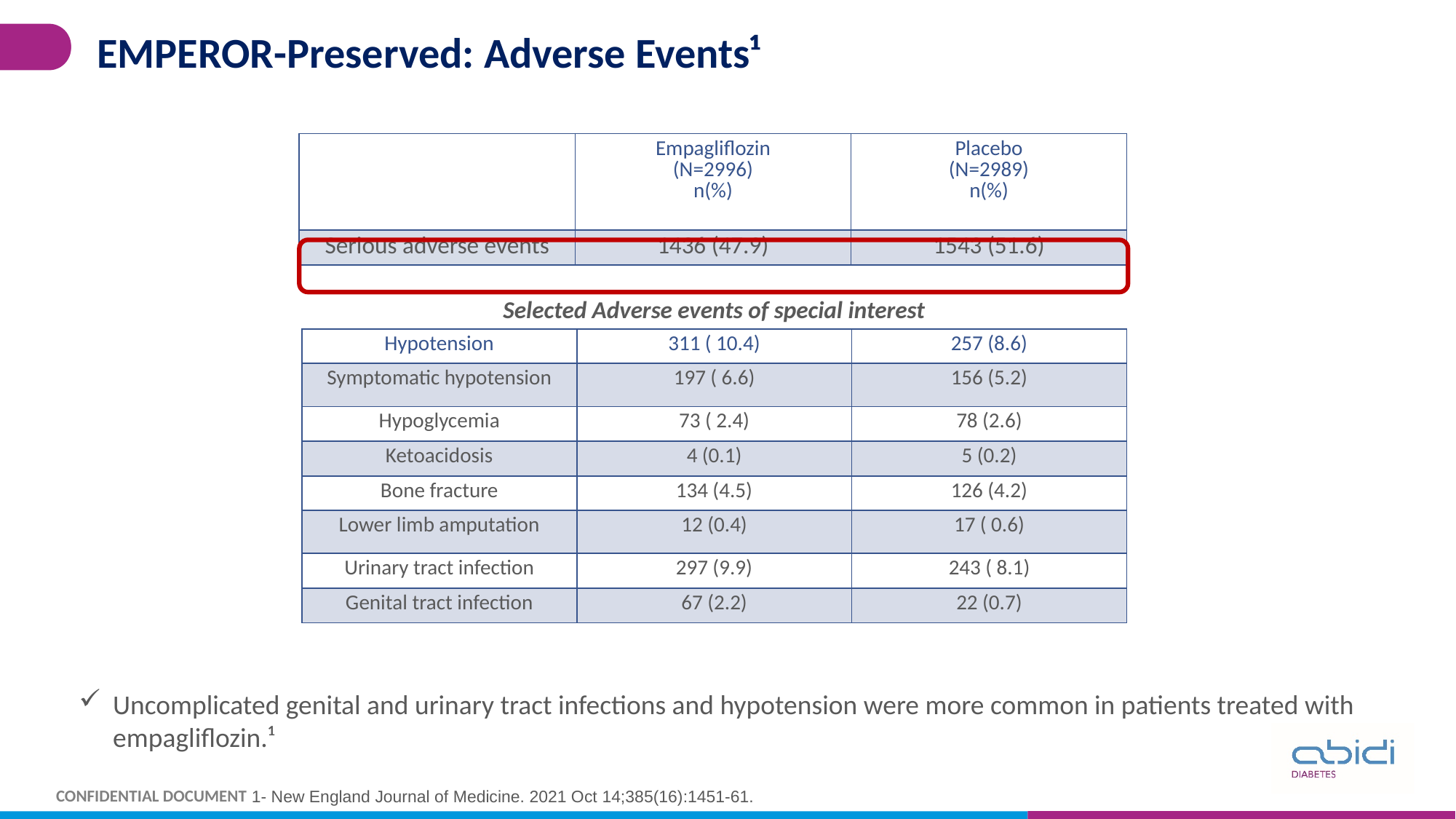

# EMPEROR-Preserved: Adverse Events¹
|  | Empagliflozin (N=2996) n(%) | Placebo (N=2989) n(%) |
| --- | --- | --- |
| Serious adverse events | 1436 (47.9) | 1543 (51.6) |

Selected Adverse events of special interest
| Hypotension | 311 ( 10.4) | 257 (8.6) |
| --- | --- | --- |
| Symptomatic hypotension | 197 ( 6.6) | 156 (5.2) |
| Hypoglycemia | 73 ( 2.4) | 78 (2.6) |
| Ketoacidosis | 4 (0.1) | 5 (0.2) |
| Bone fracture | 134 (4.5) | 126 (4.2) |
| Lower limb amputation | 12 (0.4) | 17 ( 0.6) |
| Urinary tract infection | 297 (9.9) | 243 ( 8.1) |
| Genital tract infection | 67 (2.2) | 22 (0.7) |
Uncomplicated genital and urinary tract infections and hypotension were more common in patients treated with empagliflozin.¹
25
1- New England Journal of Medicine. 2021 Oct 14;385(16):1451-61.